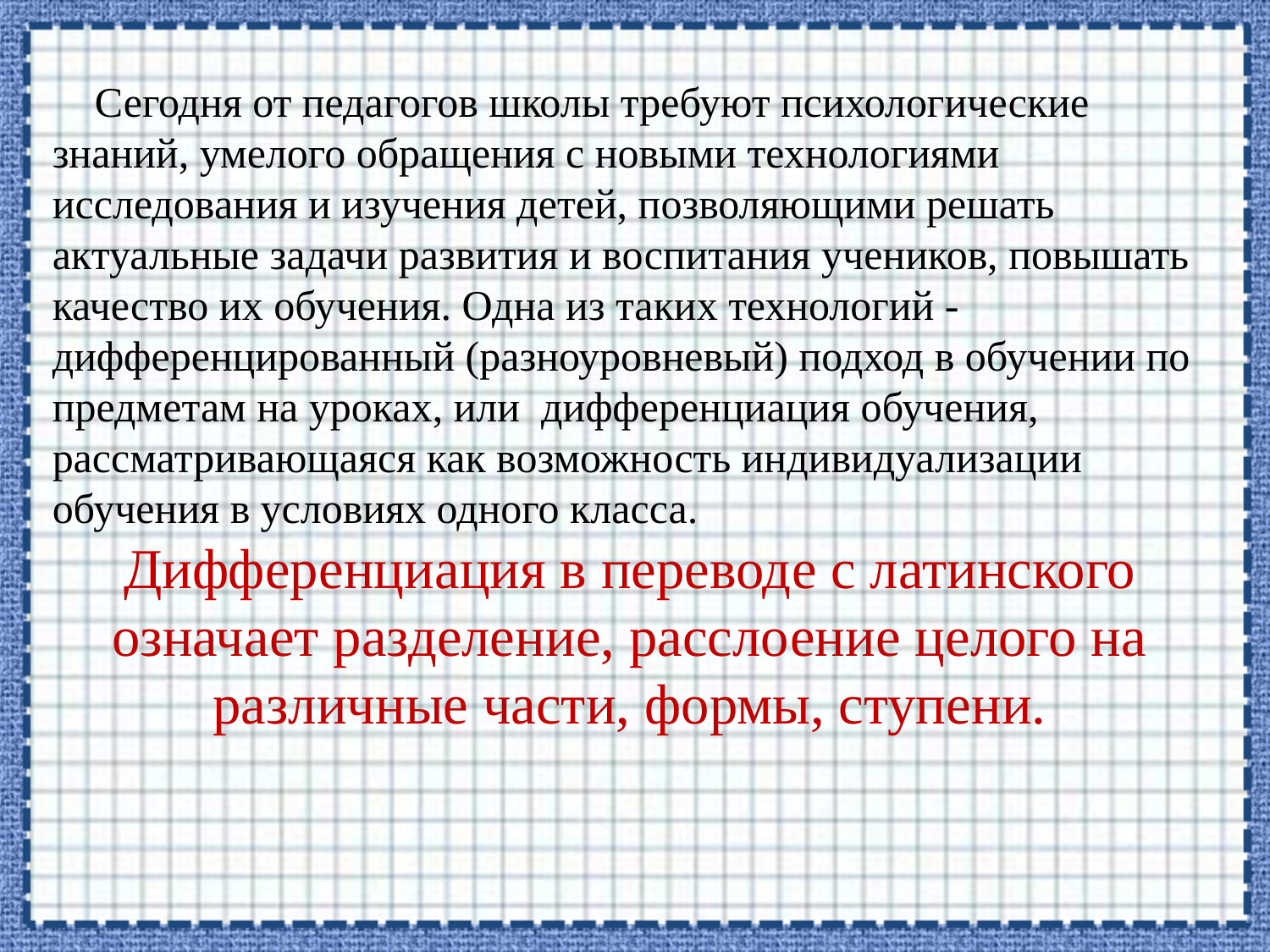

Сегодня от педагогов школы требуют психологические знаний, умелого обращения с новыми технологиями исследования и изучения детей, позволяющими решать актуальные задачи развития и воспитания учеников, повышать качество их обучения. Одна из таких технологий - дифференцированный (разноуровневый) подход в обучении по предметам на уроках, или  дифференциация обучения, рассматривающаяся как возможность индивидуализации обучения в условиях одного класса.
Дифференциация в переводе с латинского означает разделение, расслоение целого на различные части, формы, ступени.